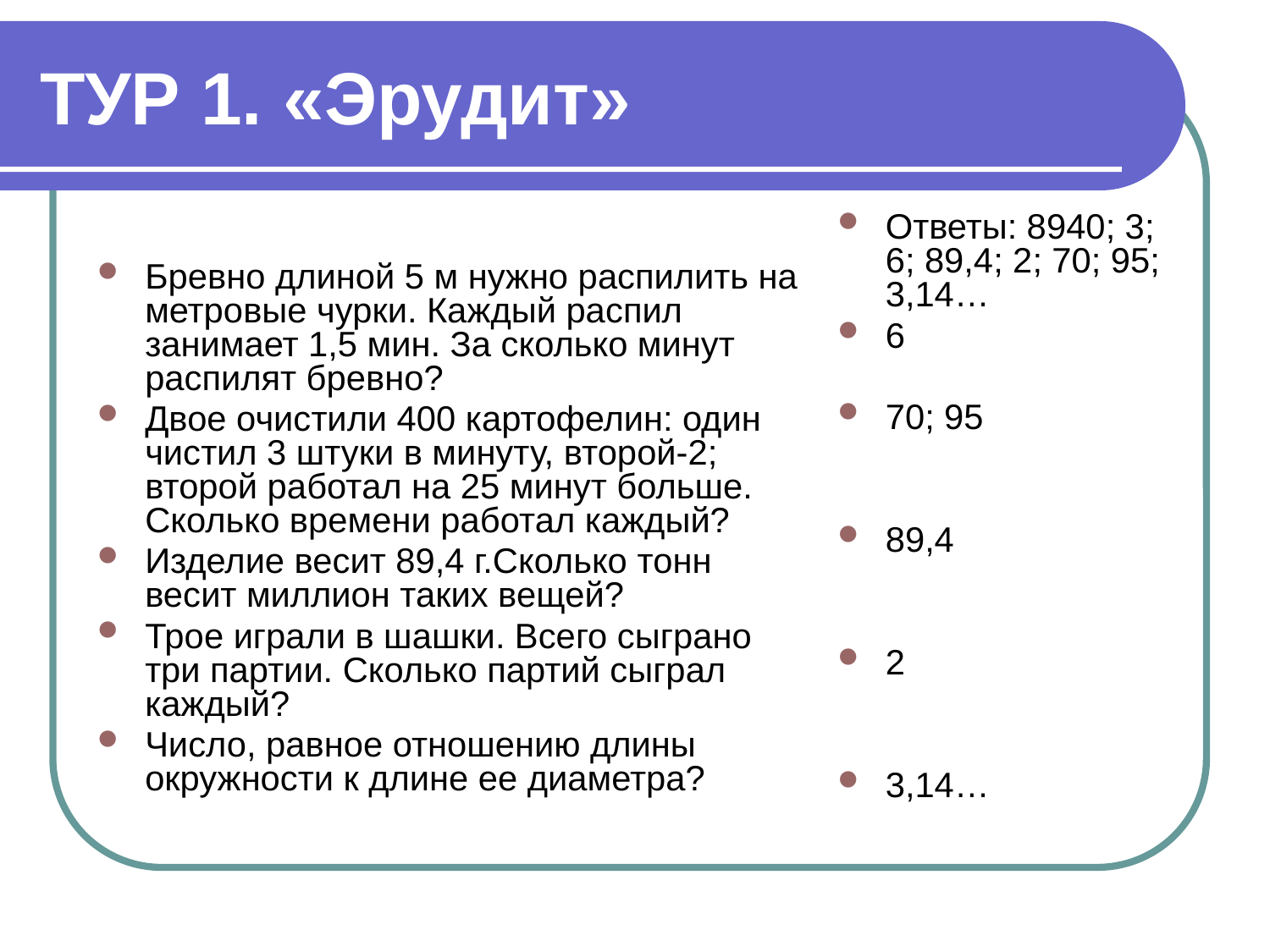

# ТУР 1. «Эрудит»

Бревно длиной 5 м нужно распилить на метровые чурки. Каждый распил занимает 1,5 мин. За сколько минут распилят бревно?
Двое очистили 400 картофелин: один чистил 3 штуки в минуту, второй-2; второй работал на 25 минут больше. Сколько времени работал каждый?
Изделие весит 89,4 г.Сколько тонн весит миллион таких вещей?
Трое играли в шашки. Всего сыграно три партии. Сколько партий сыграл каждый?
Число, равное отношению длины окружности к длине ее диаметра?
Ответы: 8940; 3; 6; 89,4; 2; 70; 95; 3,14…
6

70; 95

89,4

2

3,14…